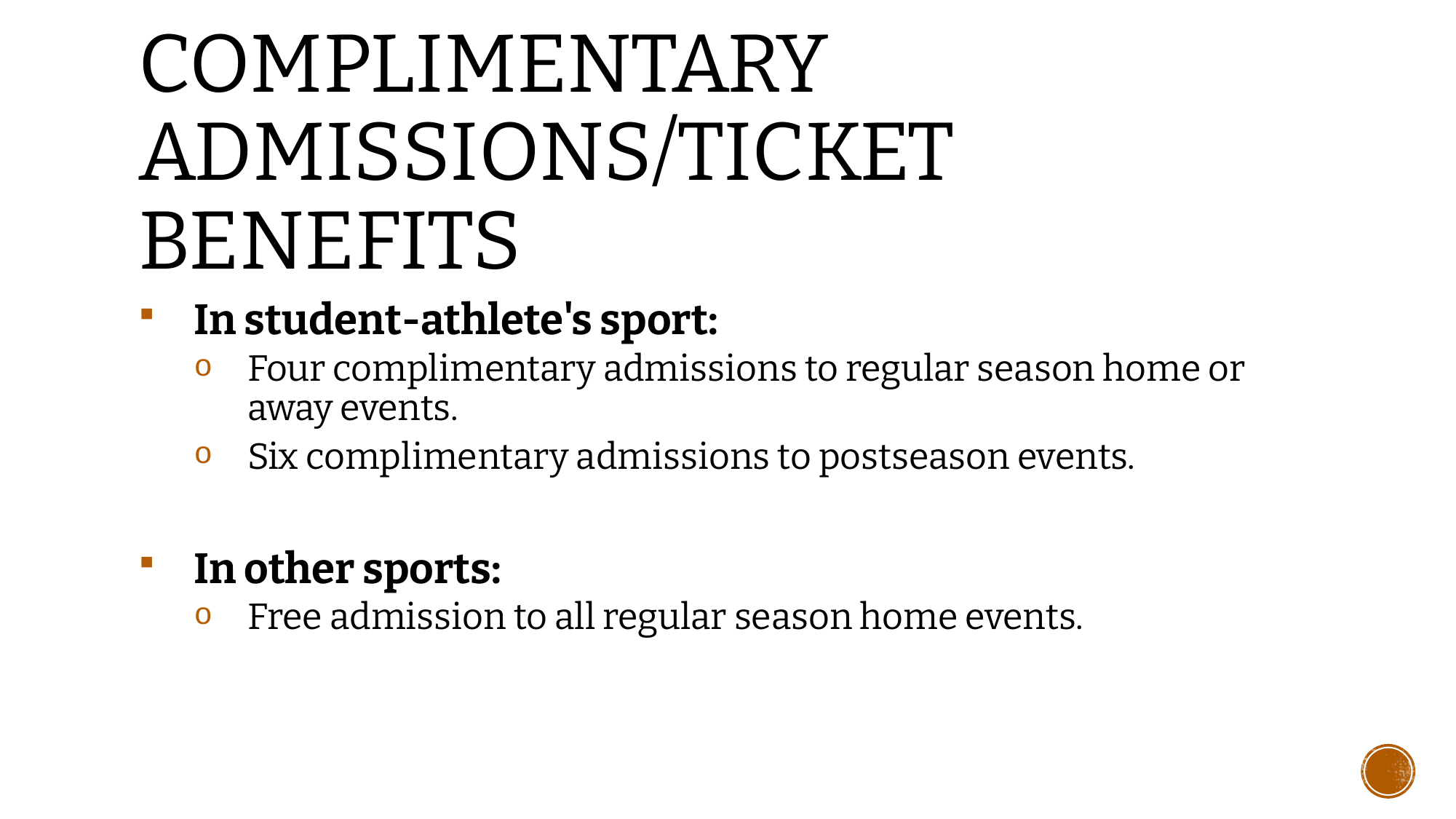

# Complimentary Admissions/Ticket Benefits
In student-athlete's sport:
Four complimentary admissions to regular season home or away events.
Six complimentary admissions to postseason events.

In other sports:
Free admission to all regular season home events.